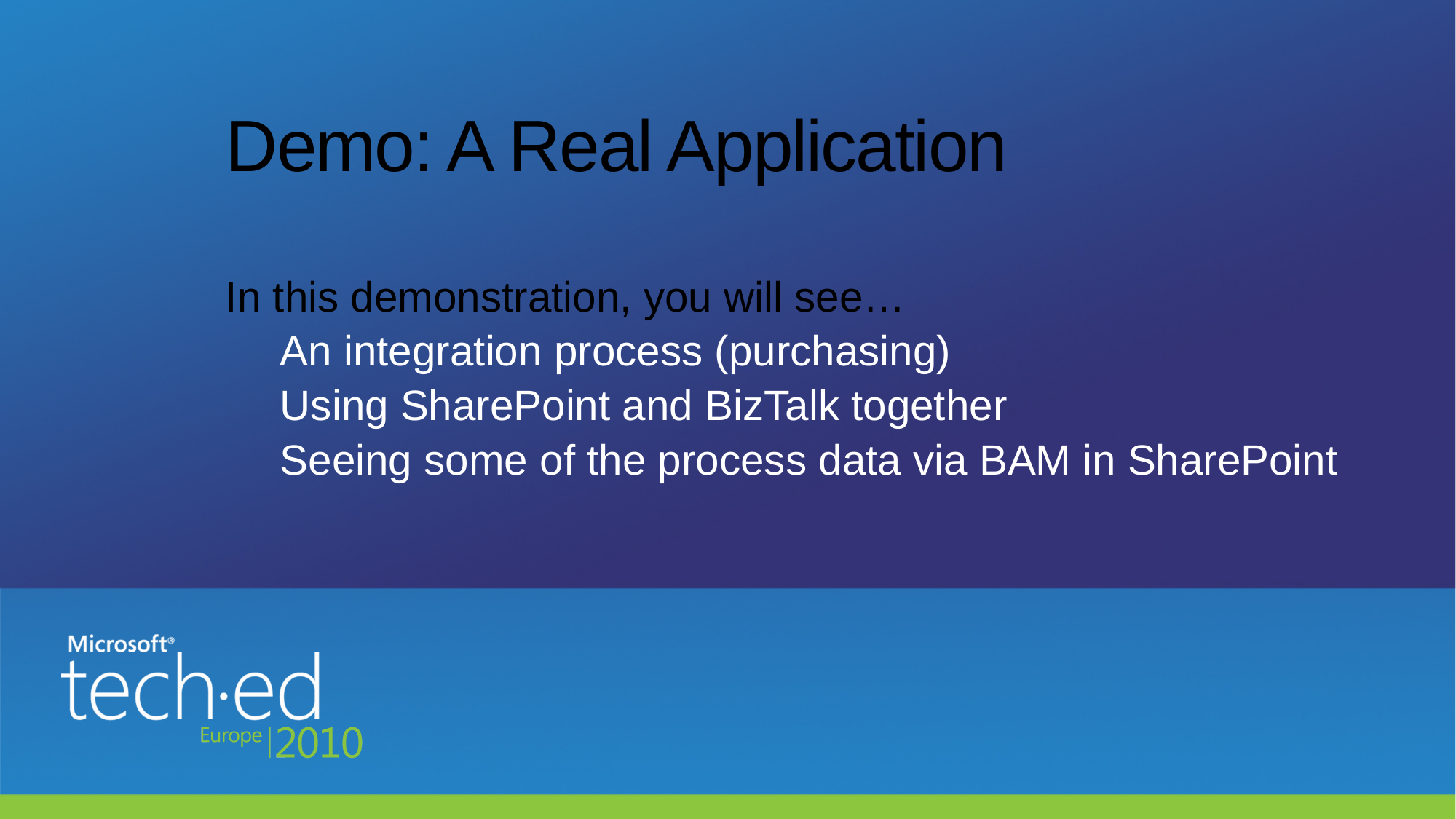

# Demo: A Real Application
In this demonstration, you will see…
An integration process (purchasing)
Using SharePoint and BizTalk together
Seeing some of the process data via BAM in SharePoint